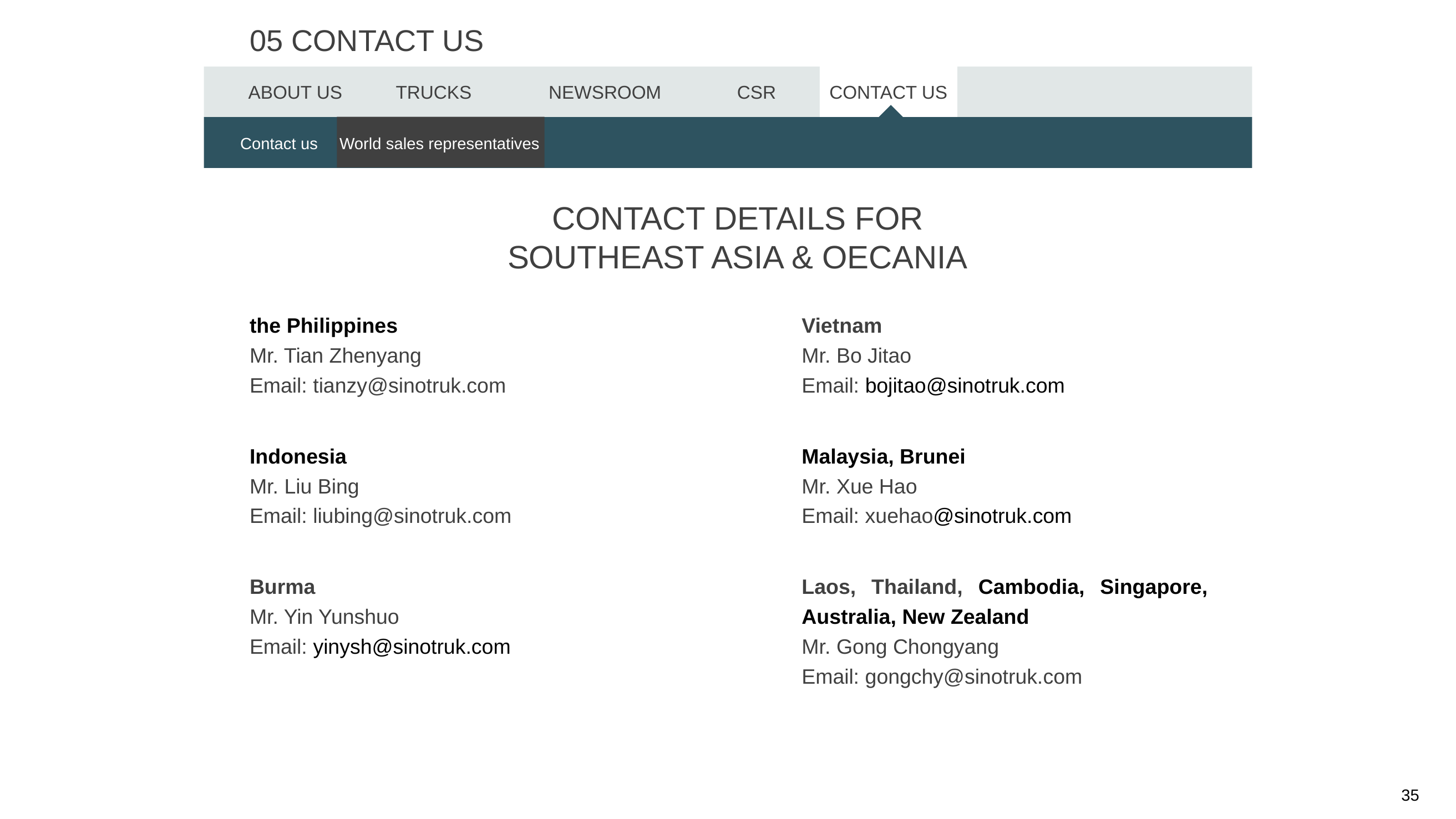

05 CONTACT US

ABOUT US
TRUCKS
NEWSROOM
CSR
CONTACT US

Contact us
World sales representatives
CONTACT DETAILS FOR SOUTHEAST ASIA & OECANIA
the Philippines
Mr. Tian Zhenyang
Email: tianzy@sinotruk.com
Vietnam
Mr. Bo Jitao
Email: bojitao@sinotruk.com
Indonesia
Mr. Liu Bing
Email: liubing@sinotruk.com
Malaysia, Brunei
Mr. Xue Hao
Email: xuehao@sinotruk.com
Burma
Mr. Yin Yunshuo
Email: yinysh@sinotruk.com
Laos, Thailand, Cambodia, Singapore, Australia, New Zealand
Mr. Gong Chongyang
Email: gongchy@sinotruk.com